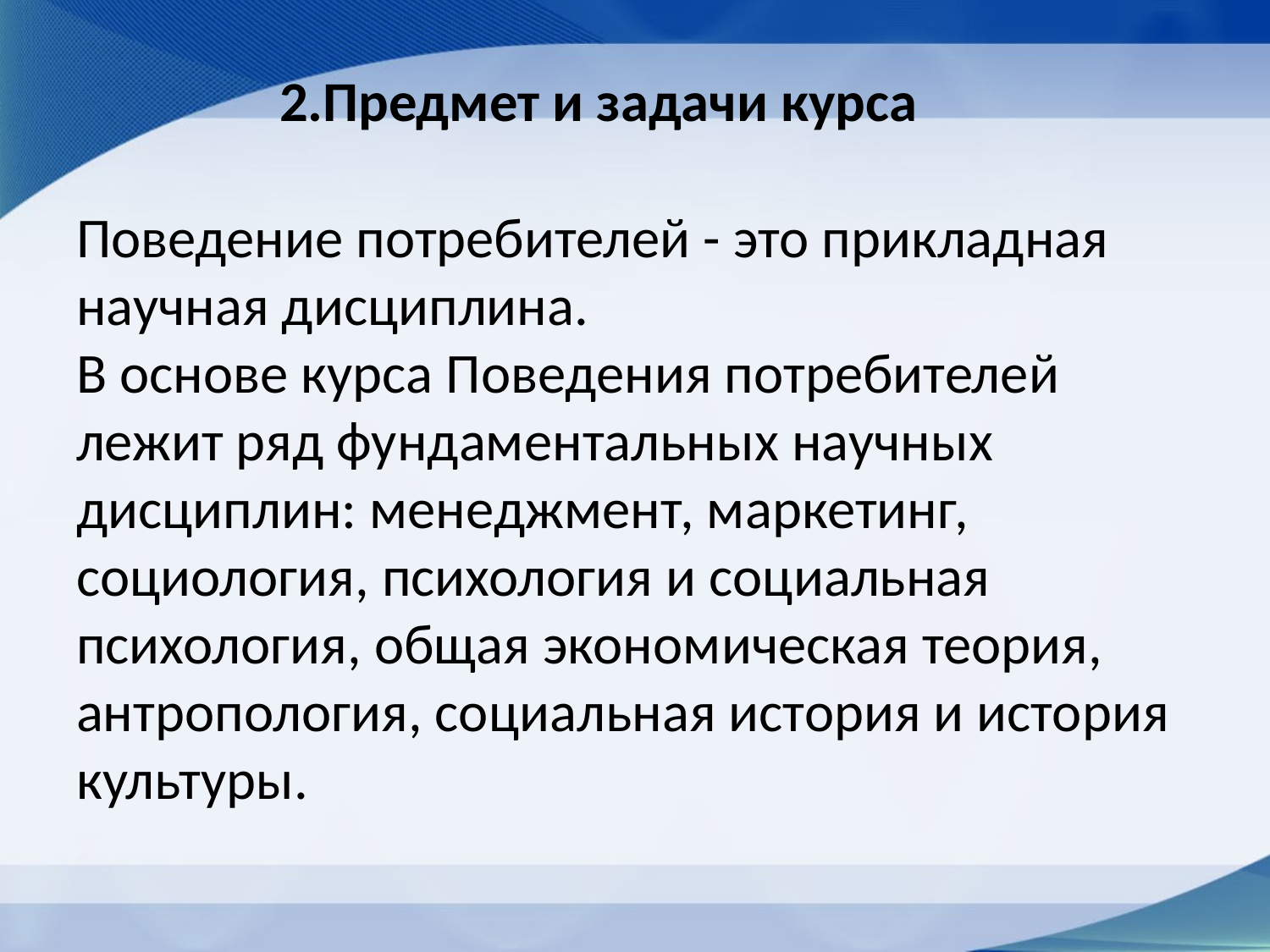

# 2.Предмет и задачи курса Поведение потребителей - это прикладная научная дисциплина. В основе курса Поведения потребителей лежит ряд фундаментальных научных дисциплин: менеджмент, маркетинг, социология, психология и социальная психология, общая экономическая теория, антропология, социальная история и история культуры.